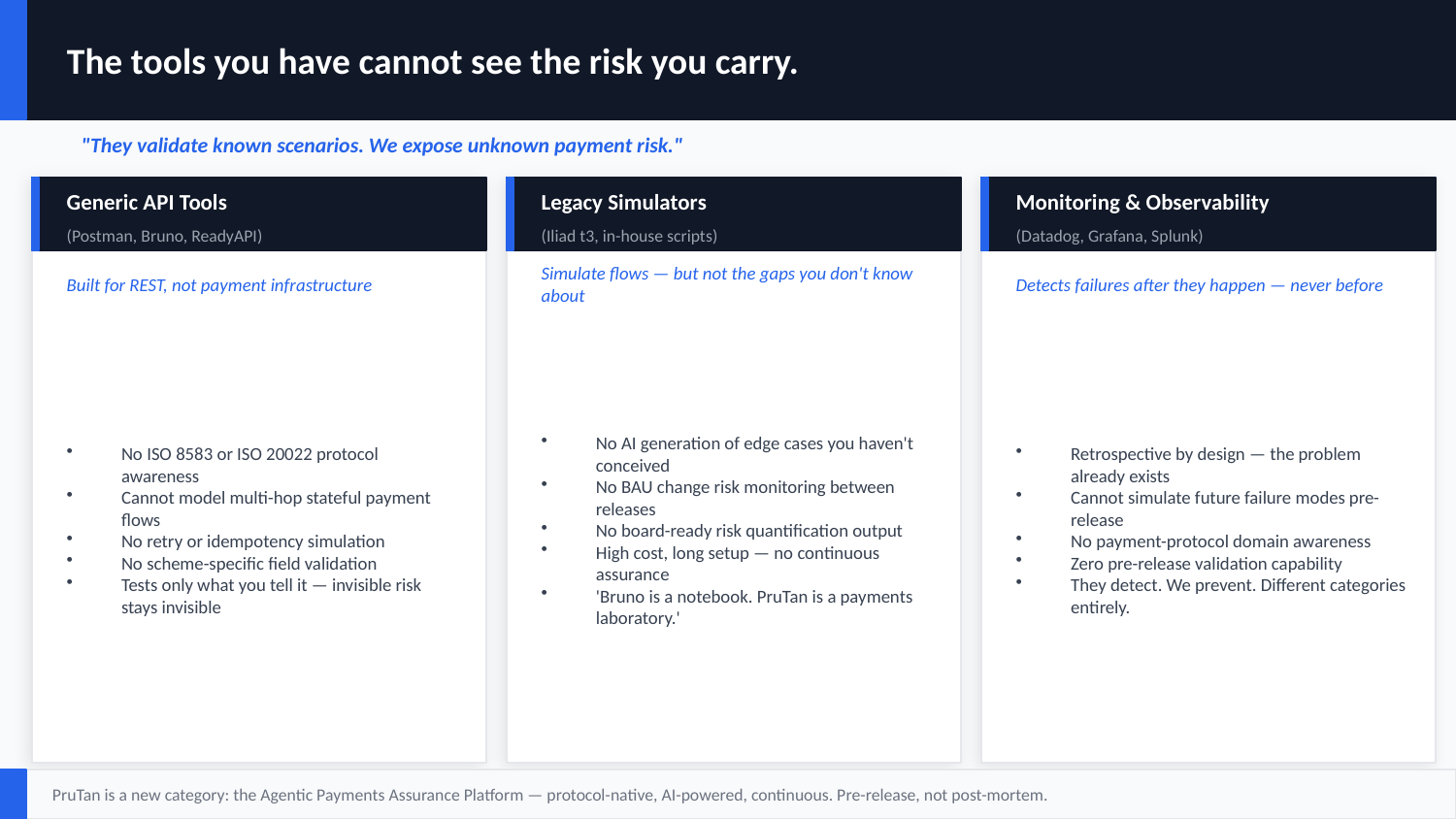

The tools you have cannot see the risk you carry.
"They validate known scenarios. We expose unknown payment risk."

Generic API Tools
Legacy Simulators
Monitoring & Observability
(Postman, Bruno, ReadyAPI)
(Iliad t3, in-house scripts)
(Datadog, Grafana, Splunk)
Built for REST, not payment infrastructure
Simulate flows — but not the gaps you don't know about
Detects failures after they happen — never before
No ISO 8583 or ISO 20022 protocol awareness
Cannot model multi-hop stateful payment flows
No retry or idempotency simulation
No scheme-specific field validation
Tests only what you tell it — invisible risk stays invisible
No AI generation of edge cases you haven't conceived
No BAU change risk monitoring between releases
No board-ready risk quantification output
High cost, long setup — no continuous assurance
'Bruno is a notebook. PruTan is a payments laboratory.'
Retrospective by design — the problem already exists
Cannot simulate future failure modes pre-release
No payment-protocol domain awareness
Zero pre-release validation capability
They detect. We prevent. Different categories entirely.

PruTan is a new category: the Agentic Payments Assurance Platform — protocol-native, AI-powered, continuous. Pre-release, not post-mortem.